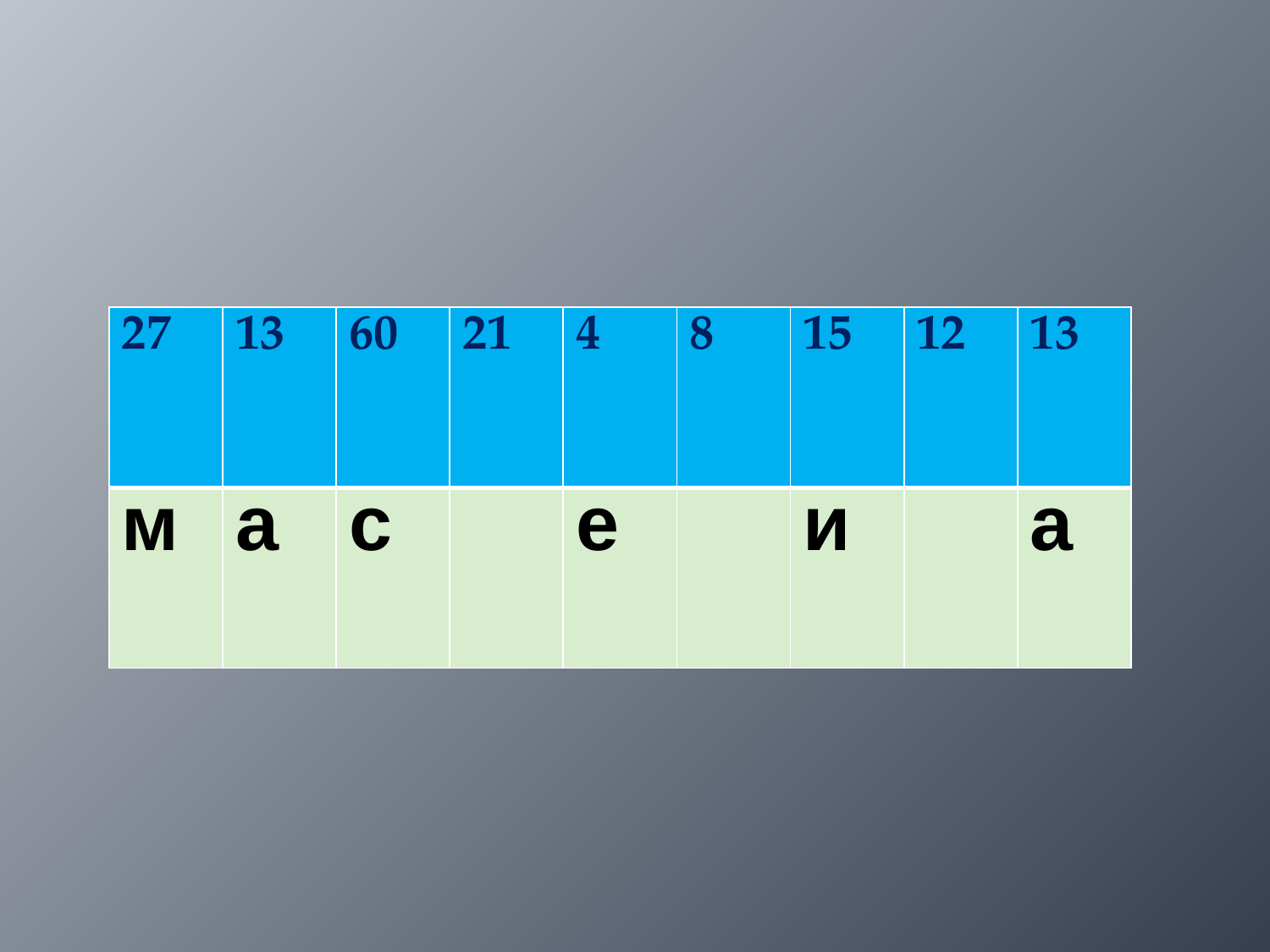

#

| 27 | 13 | 60 | 21 | 4 | 8 | 15 | 12 | 13 |
| --- | --- | --- | --- | --- | --- | --- | --- | --- |
| м | а | с |  | е |  | и |  | а |